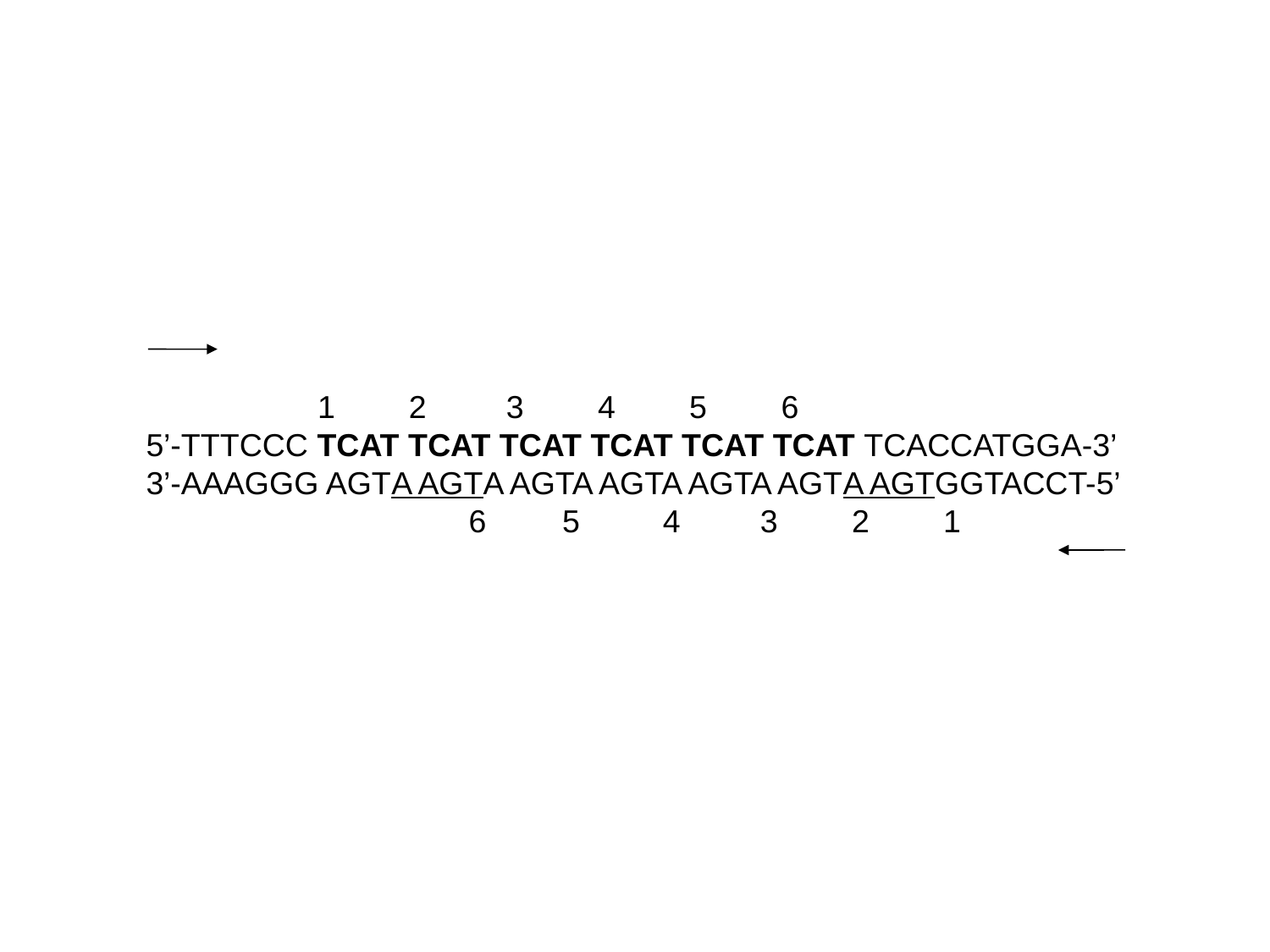

1	 2         3	        4	    5	6
5’-TTTCCC TCAT TCAT TCAT TCAT TCAT TCAT TCACCATGGA-3’
3’-AAAGGG AGTA AGTA AGTA AGTA AGTA AGTA AGTGGTACCT-5’
	                      6	    5	 4         3	        2	    1